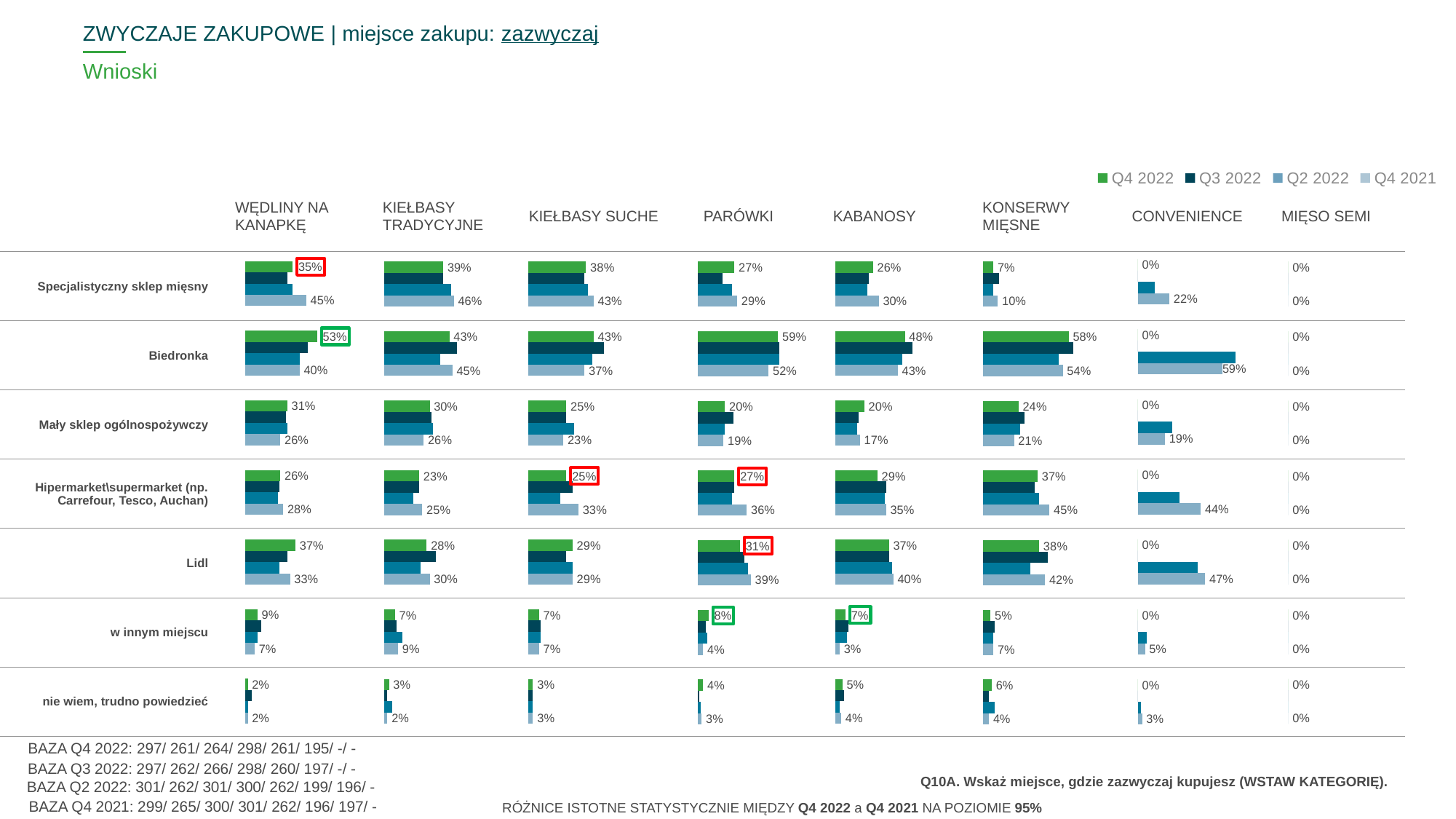

ZWYCZAJE ZAKUPOWE | miejsce zakupu: zazwyczaj
# Wnioski

### Chart

| Category | Q4 2022 | Q3 2022 | Q2 2022 | Q4 2021 |
|---|---|---|---|---|
|  | None | None | None | None |
|  | None | None | None | None |
|  | None | None | None | None |
|  | None | None | None | None |
|  | None | None | None | None |
|  | None | None | None | None |
|  | None | None | None | None |
| LROW^ |  |  |  |  |  |  |  |  |
| --- | --- | --- | --- | --- | --- | --- | --- | --- |
| a B | WĘDLINY NA KANAPKĘ | KIEŁBASY TRADYCYJNE | KIEŁBASY SUCHE | PARÓWKI | KABANOSY | KONSERWY MIĘSNE | CONVENIENCE | MIĘSO SEMI |
| ^DELROW^ |  |  |  |  |  |  |  |  |
| --- | --- | --- | --- | --- | --- | --- | --- | --- |
| Specjalistyczny sklep mięsny |  |  |  |  |  |  |  |  |
| Biedronka |  |  |  |  |  |  |  |  |
| Mały sklep ogólnospożywczy |  |  |  |  |  |  |  |  |
| Hipermarket\supermarket (np. Carrefour, Tesco, Auchan) |  |  |  |  |  |  |  |  |
| Lidl |  |  |  |  |  |  |  |  |
| w innym miejscu |  |  |  |  |  |  |  |  |
| nie wiem, trudno powiedzieć |  |  |  |  |  |  |  |  |

### Chart

| Category | Q4 | Q3 | Q2 | Q1 |
|---|---|---|---|---|
| Specjalistyczny sklep mięsny | 0.0 | 0.0 | 0.12 | 0.22 |
| Biedronka | 0.0 | 0.0 | 0.68 | 0.59 |
| Mały sklep ogólnospożywczy | 0.0 | 0.0 | 0.24 | 0.19 |
| Hipermarket\supermarket (np. Carrefour, Tesco, Auchan) | 0.0 | 0.0 | 0.29 | 0.44 |
| Lidl | 0.0 | 0.0 | 0.42 | 0.47 |
| w innym miejscu | 0.0 | 0.0 | 0.06 | 0.05 |
| nie wiem, trudno powiedzieć | 0.0 | 0.0 | 0.02 | 0.03 |

### Chart

| Category | Q4 | Q3 | Q2 | Q1 |
|---|---|---|---|---|
| Specjalistyczny sklep mięsny | 0.35 | 0.31 | 0.35 | 0.45 |
| Biedronka | 0.53 | 0.46 | 0.4 | 0.4 |
| Mały sklep ogólnospożywczy | 0.31 | 0.3 | 0.31 | 0.26 |
| Hipermarket\supermarket (np. Carrefour, Tesco, Auchan) | 0.26 | 0.25 | 0.24 | 0.28 |
| Lidl | 0.37 | 0.31 | 0.25 | 0.33 |
| w innym miejscu | 0.09 | 0.12 | 0.09 | 0.07 |
| nie wiem, trudno powiedzieć | 0.02 | 0.05 | 0.02 | 0.02 |

### Chart

| Category | Q4  | Q3 | Q2 | Q1 |
|---|---|---|---|---|
| Specjalistyczny sklep mięsny | 0.38 | 0.37 | 0.39 | 0.43 |
| Biedronka | 0.43 | 0.5 | 0.42 | 0.37 |
| Mały sklep ogólnospożywczy | 0.25 | 0.25 | 0.3 | 0.23 |
| Hipermarket\supermarket (np. Carrefour, Tesco, Auchan) | 0.25 | 0.29 | 0.21 | 0.33 |
| Lidl | 0.29 | 0.25 | 0.29 | 0.29 |
| w innym miejscu | 0.07 | 0.08 | 0.08 | 0.07 |
| nie wiem, trudno powiedzieć | 0.03 | 0.03 | 0.03 | 0.03 |

### Chart

| Category | Q4 | Q3 | Q2 | Q1 |
|---|---|---|---|---|
| Specjalistyczny sklep mięsny | 0.27 | 0.18 | 0.25 | 0.29 |
| Biedronka | 0.59 | 0.6 | 0.6 | 0.52 |
| Mały sklep ogólnospożywczy | 0.2 | 0.26 | 0.2 | 0.19 |
| Hipermarket\supermarket (np. Carrefour, Tesco, Auchan) | 0.27 | 0.27 | 0.25 | 0.36 |
| Lidl | 0.31 | 0.34 | 0.37 | 0.39 |
| w innym miejscu | 0.08 | 0.06 | 0.07 | 0.04 |
| nie wiem, trudno powiedzieć | 0.04 | 0.01 | 0.02 | 0.03 |

### Chart

| Category | Q4  | Q3 | Q2 | Q1 |
|---|---|---|---|---|
| Specjalistyczny sklep mięsny | 0.26 | 0.23 | 0.22 | 0.3 |
| Biedronka | 0.48 | 0.53 | 0.46 | 0.43 |
| Mały sklep ogólnospożywczy | 0.2 | 0.16 | 0.15 | 0.17 |
| Hipermarket\supermarket (np. Carrefour, Tesco, Auchan) | 0.29 | 0.35 | 0.34 | 0.35 |
| Lidl | 0.37 | 0.37 | 0.39 | 0.4 |
| w innym miejscu | 0.07 | 0.09 | 0.08 | 0.03 |
| nie wiem, trudno powiedzieć | 0.05 | 0.06 | 0.03 | 0.04 |

### Chart

| Category | Q4 | Q3 | Q2 | Q1 |
|---|---|---|---|---|
| Specjalistyczny sklep mięsny | 0.07 | 0.11 | 0.07 | 0.1 |
| Biedronka | 0.58 | 0.61 | 0.51 | 0.54 |
| Mały sklep ogólnospożywczy | 0.24 | 0.28 | 0.25 | 0.21 |
| Hipermarket\supermarket (np. Carrefour, Tesco, Auchan) | 0.37 | 0.35 | 0.38 | 0.45 |
| Lidl | 0.38 | 0.44 | 0.32 | 0.42 |
| w innym miejscu | 0.05 | 0.08 | 0.07 | 0.07 |
| nie wiem, trudno powiedzieć | 0.06 | 0.04 | 0.08 | 0.04 |

### Chart

| Category | Q4 | Q3 | Q2 | Q1 |
|---|---|---|---|---|
| Specjalistyczny sklep mięsny | 0.0 | 0.0 | 0.0 | 0.0 |
| Biedronka | 0.0 | 0.0 | 0.0 | 0.0 |
| Mały sklep ogólnospożywczy | 0.0 | 0.0 | 0.0 | 0.0 |
| Hipermarket\supermarket (np. Carrefour, Tesco, Auchan) | 0.0 | 0.0 | 0.0 | 0.0 |
| Lidl | 0.0 | 0.0 | 0.0 | 0.0 |
| w innym miejscu | 0.0 | 0.0 | 0.0 | 0.0 |
| nie wiem, trudno powiedzieć | 0.0 | 0.0 | 0.0 | 0.0 |

### Chart

| Category | Q4 | Q3 | Q2 | Q1 |
|---|---|---|---|---|
| Specjalistyczny sklep mięsny | 0.39 | 0.39 | 0.44 | 0.46 |
| Biedronka | 0.43 | 0.48 | 0.37 | 0.45 |
| Mały sklep ogólnospożywczy | 0.3 | 0.31 | 0.32 | 0.26 |
| Hipermarket\supermarket (np. Carrefour, Tesco, Auchan) | 0.23 | 0.23 | 0.19 | 0.25 |
| Lidl | 0.28 | 0.34 | 0.24 | 0.3 |
| w innym miejscu | 0.07 | 0.08 | 0.12 | 0.09 |
| nie wiem, trudno powiedzieć | 0.03 | 0.02 | 0.05 | 0.02 |
BAZA Q4 2022: 297/ 261/ 264/ 298/ 261/ 195/ -/ -
BAZA Q3 2022: 297/ 262/ 266/ 298/ 260/ 197/ -/ -
Q10A. Wskaż miejsce, gdzie zazwyczaj kupujesz (WSTAW KATEGORIĘ).
BAZA Q2 2022: 301/ 262/ 301/ 300/ 262/ 199/ 196/ -
BAZA Q4 2021: 299/ 265/ 300/ 301/ 262/ 196/ 197/ -
RÓŻNICE ISTOTNE STATYSTYCZNIE MIĘDZY Q4 2022 a Q4 2021 NA POZIOMIE 95%